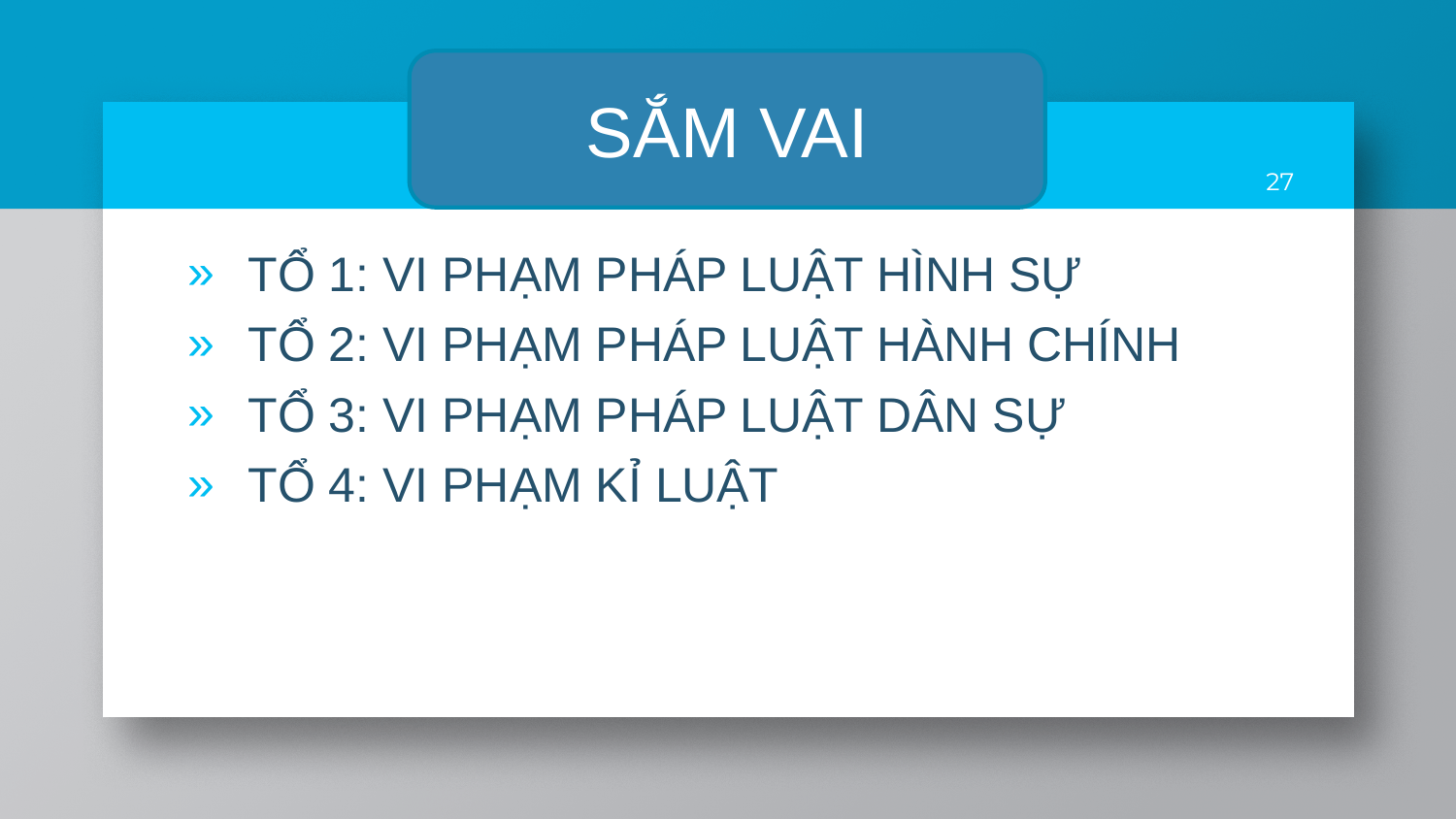

SẮM VAI
27
TỔ 1: VI PHẠM PHÁP LUẬT HÌNH SỰ
TỔ 2: VI PHẠM PHÁP LUẬT HÀNH CHÍNH
TỔ 3: VI PHẠM PHÁP LUẬT DÂN SỰ
TỔ 4: VI PHẠM KỈ LUẬT